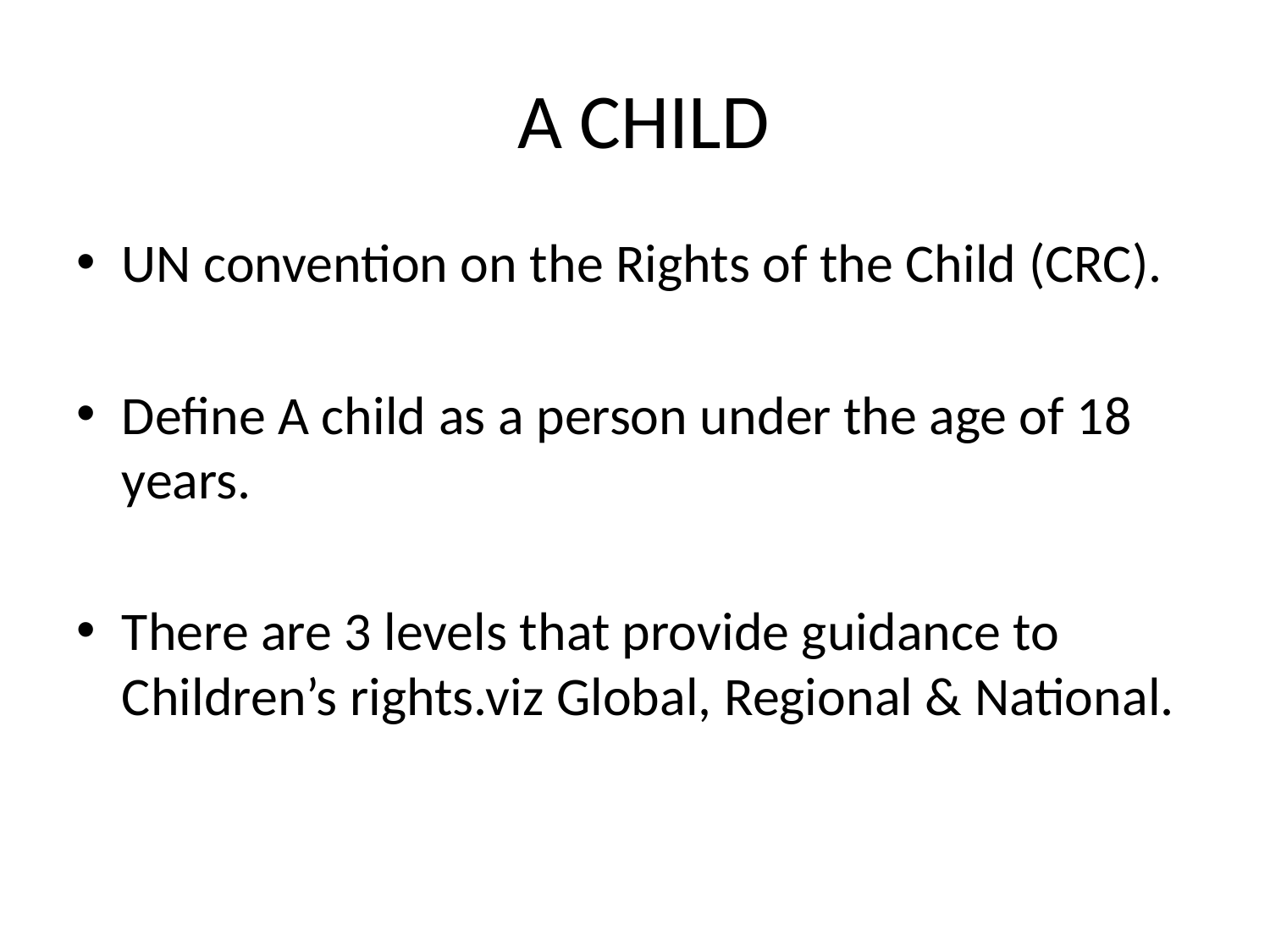

# A CHILD
UN convention on the Rights of the Child (CRC).

Define A child as a person under the age of 18 years.

There are 3 levels that provide guidance to Children’s rights.viz Global, Regional & National.